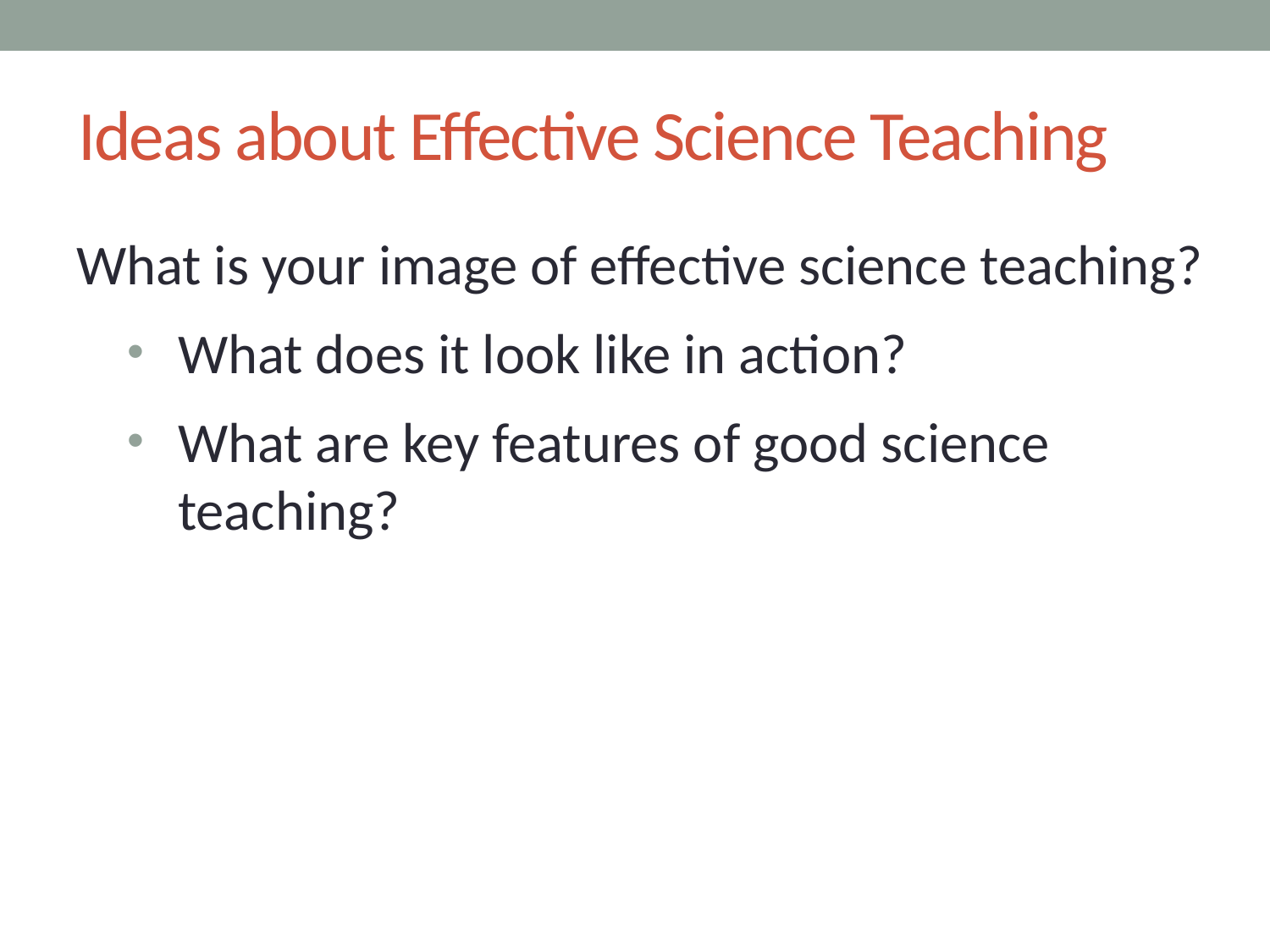

# Ideas about Effective Science Teaching
What is your image of effective science teaching?
What does it look like in action?
What are key features of good science teaching?